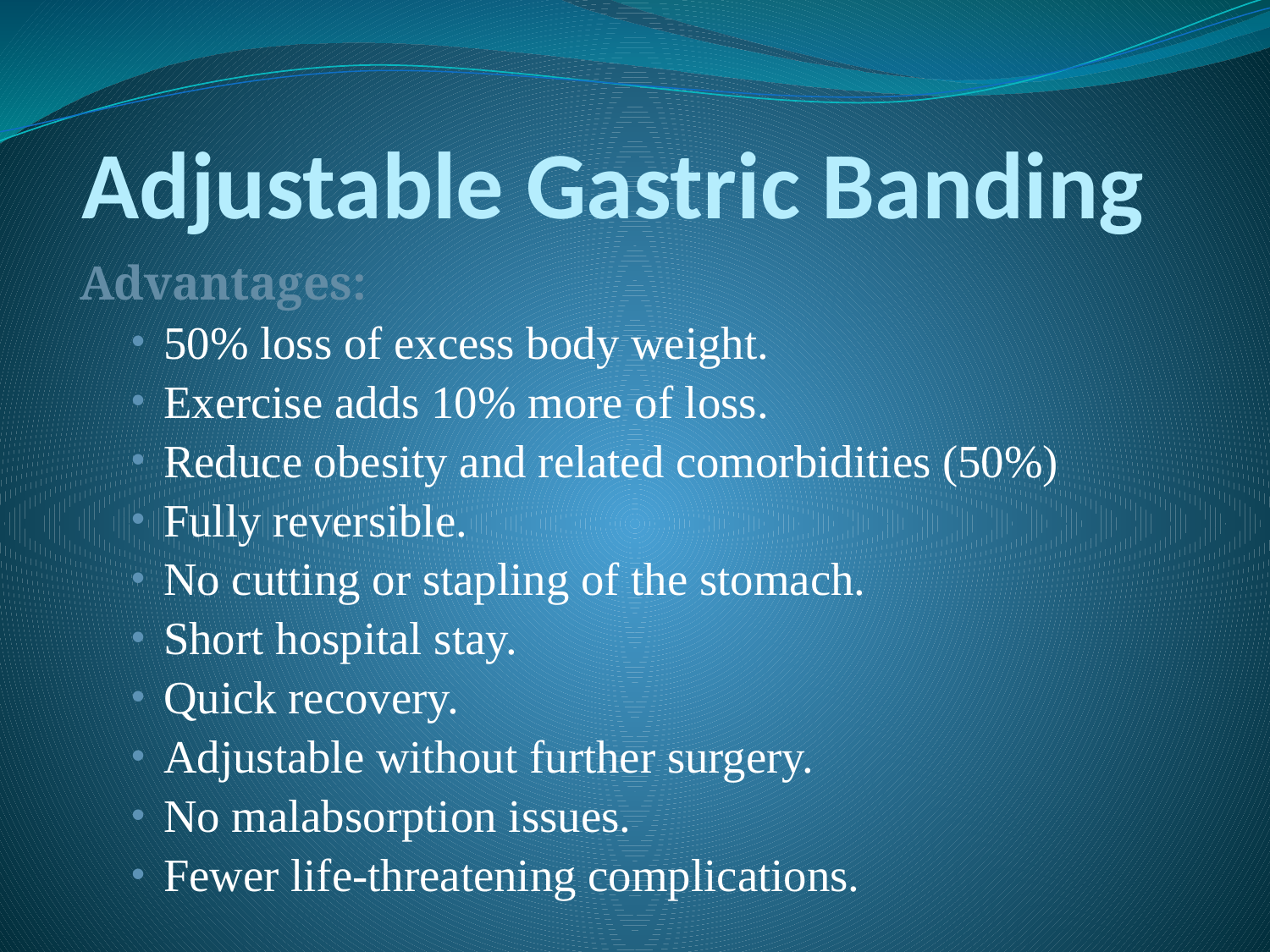

# Adjustable Gastric Banding
Advantages:
50% loss of excess body weight.
Exercise adds 10% more of loss.
Reduce obesity and related comorbidities (50%)
Fully reversible.
No cutting or stapling of the stomach.
Short hospital stay.
Quick recovery.
Adjustable without further surgery.
No malabsorption issues.
Fewer life-threatening complications.